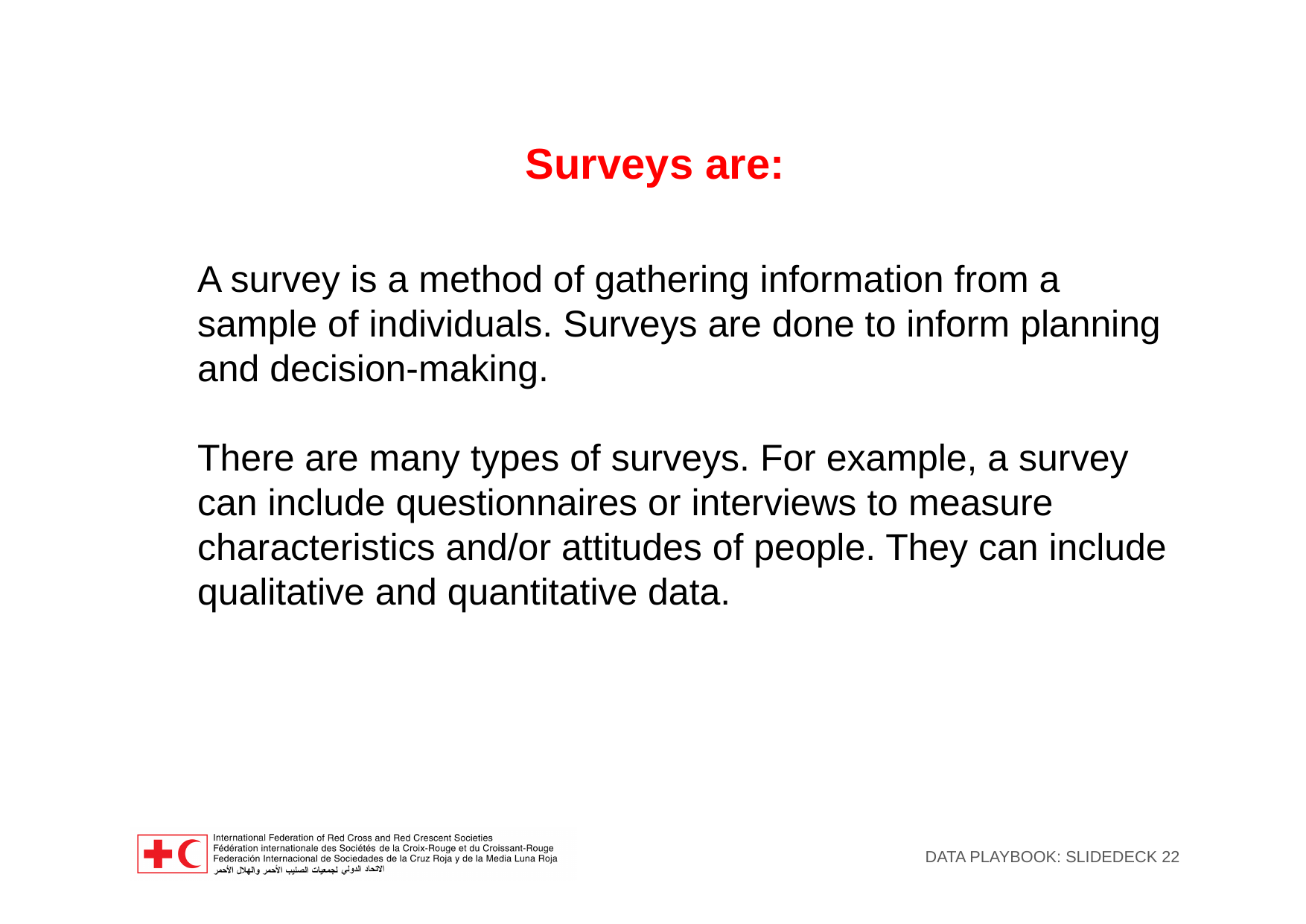

# Surveys are:
A survey is a method of gathering information from a sample of individuals. Surveys are done to inform planning and decision-making.

There are many types of surveys. For example, a survey can include questionnaires or interviews to measure characteristics and/or attitudes of people. They can include qualitative and quantitative data.